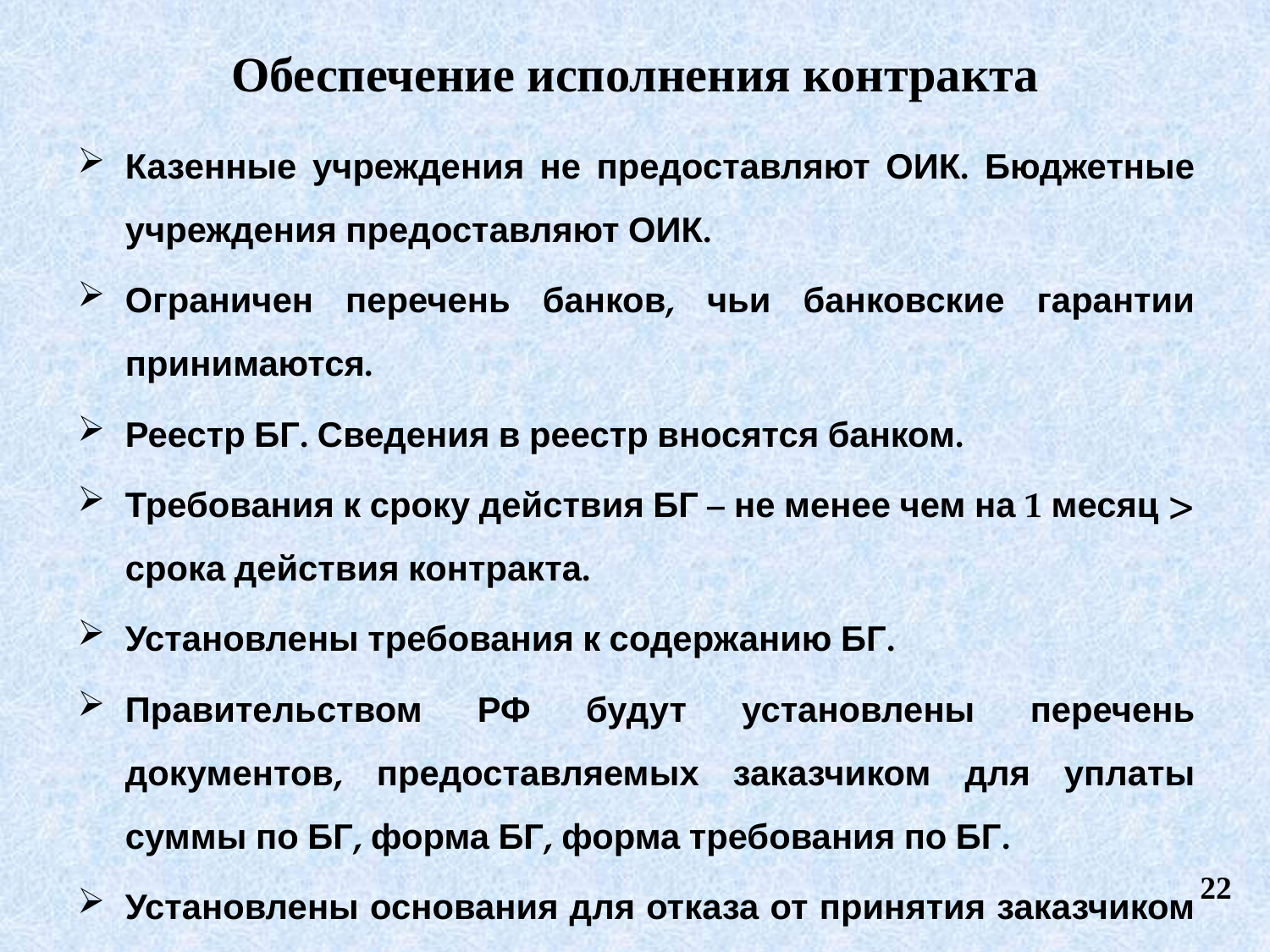

Обеспечение исполнения контракта
Казенные учреждения не предоставляют ОИК. Бюджетные учреждения предоставляют ОИК.
Ограничен перечень банков, чьи банковские гарантии принимаются.
Реестр БГ. Сведения в реестр вносятся банком.
Требования к сроку действия БГ – не менее чем на 1 месяц > срока действия контракта.
Установлены требования к содержанию БГ.
Правительством РФ будут установлены перечень документов, предоставляемых заказчиком для уплаты суммы по БГ, форма БГ, форма требования по БГ.
Установлены основания для отказа от принятия заказчиком БГ.
22